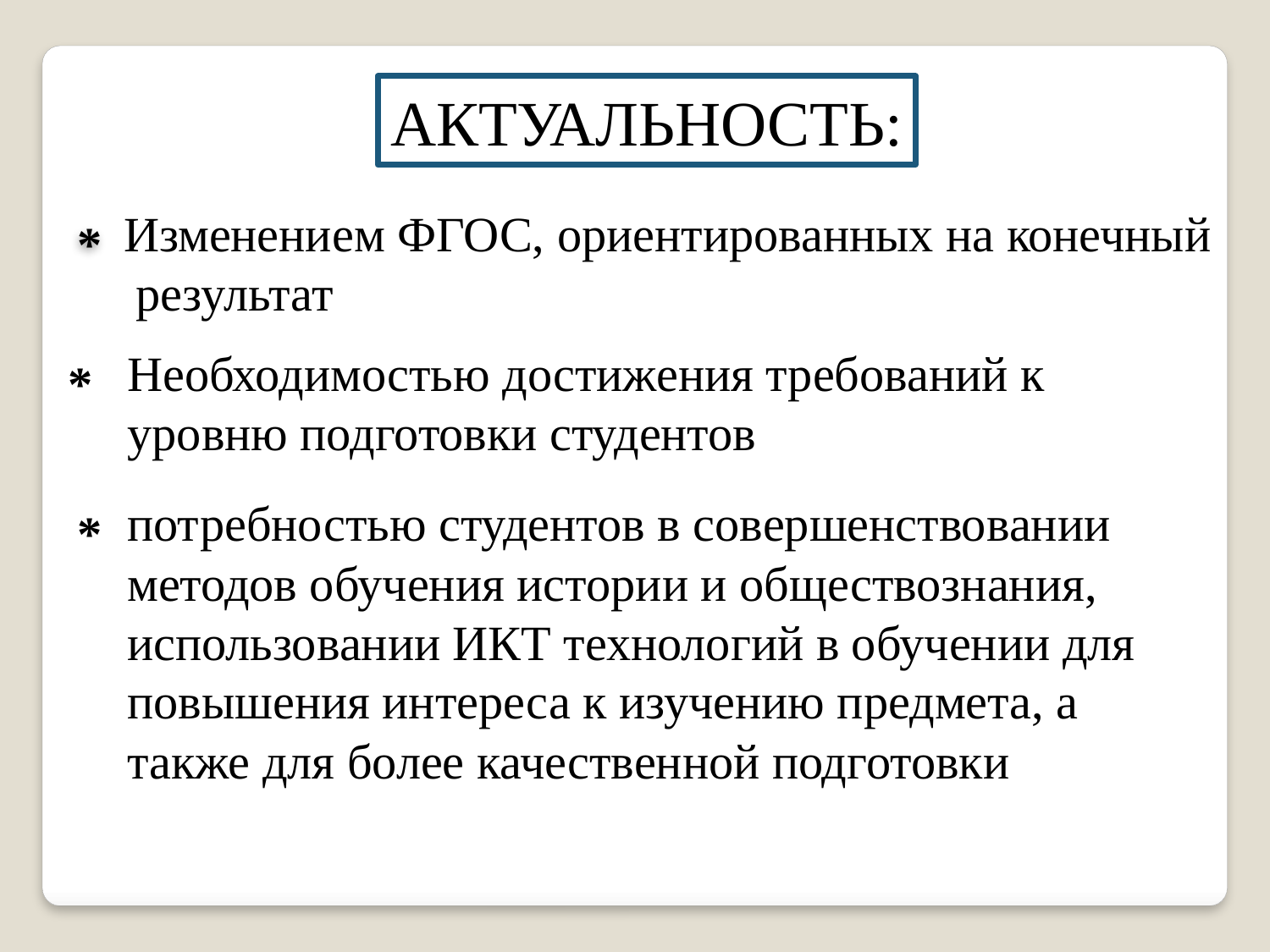

АКТУАЛЬНОСТЬ:
Изменением ФГОС, ориентированных на конечный
 результат
*
Необходимостью достижения требований к уровню подготовки студентов
*
потребностью студентов в совершенствовании методов обучения истории и обществознания, использовании ИКТ технологий в обучении для повышения интереса к изучению предмета, а также для более качественной подготовки
*